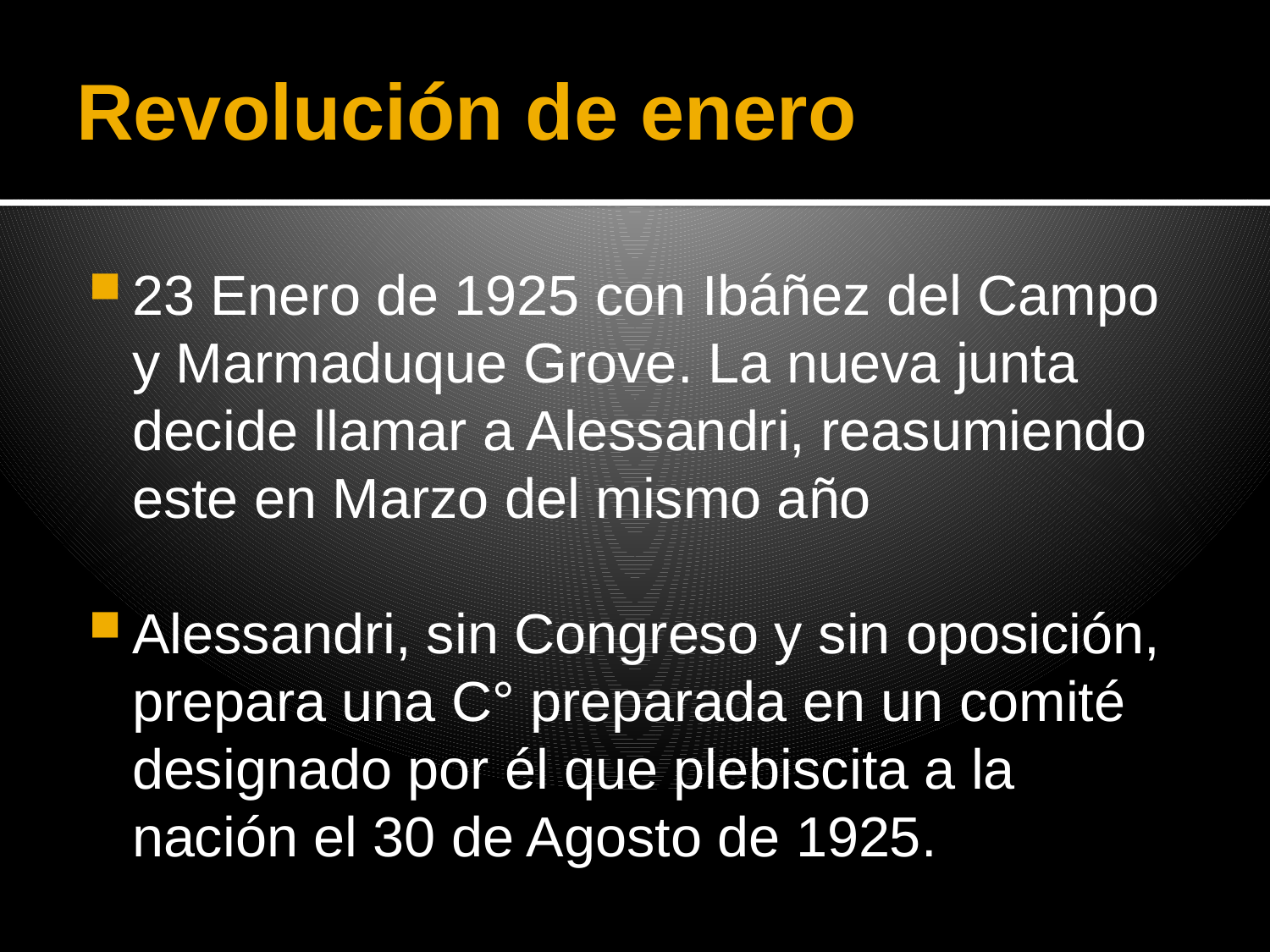

# Revolución de enero
23 Enero de 1925 con Ibáñez del Campo y Marmaduque Grove. La nueva junta decide llamar a Alessandri, reasumiendo este en Marzo del mismo año

Alessandri, sin Congreso y sin oposición, prepara una C° preparada en un comité designado por él que plebiscita a la nación el 30 de Agosto de 1925.